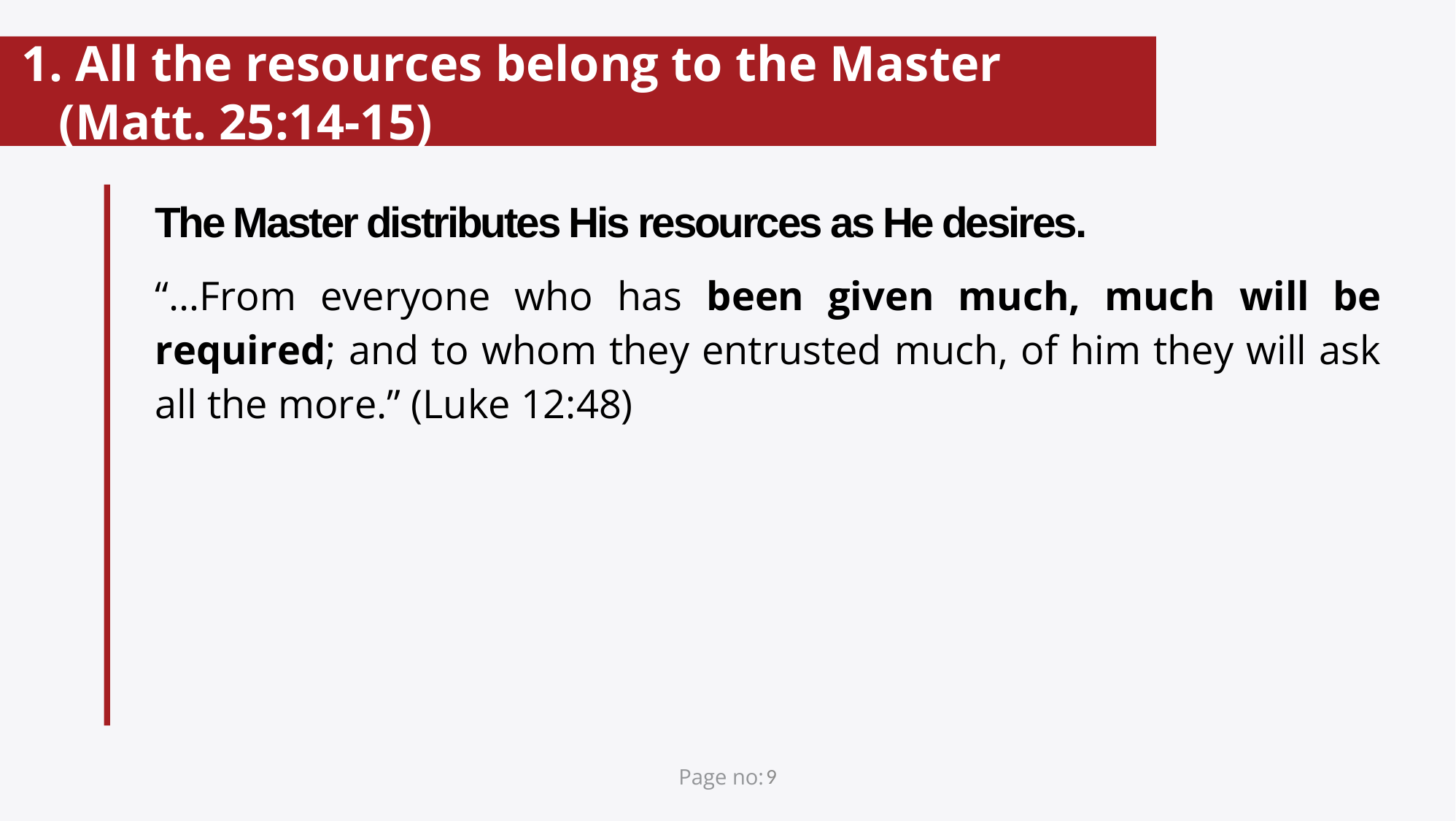

# 1. All the resources belong to the Master (Matt. 25:14-15)
The Master distributes His resources as He desires.
“…From everyone who has been given much, much will be required; and to whom they entrusted much, of him they will ask all the more.” (Luke 12:48)